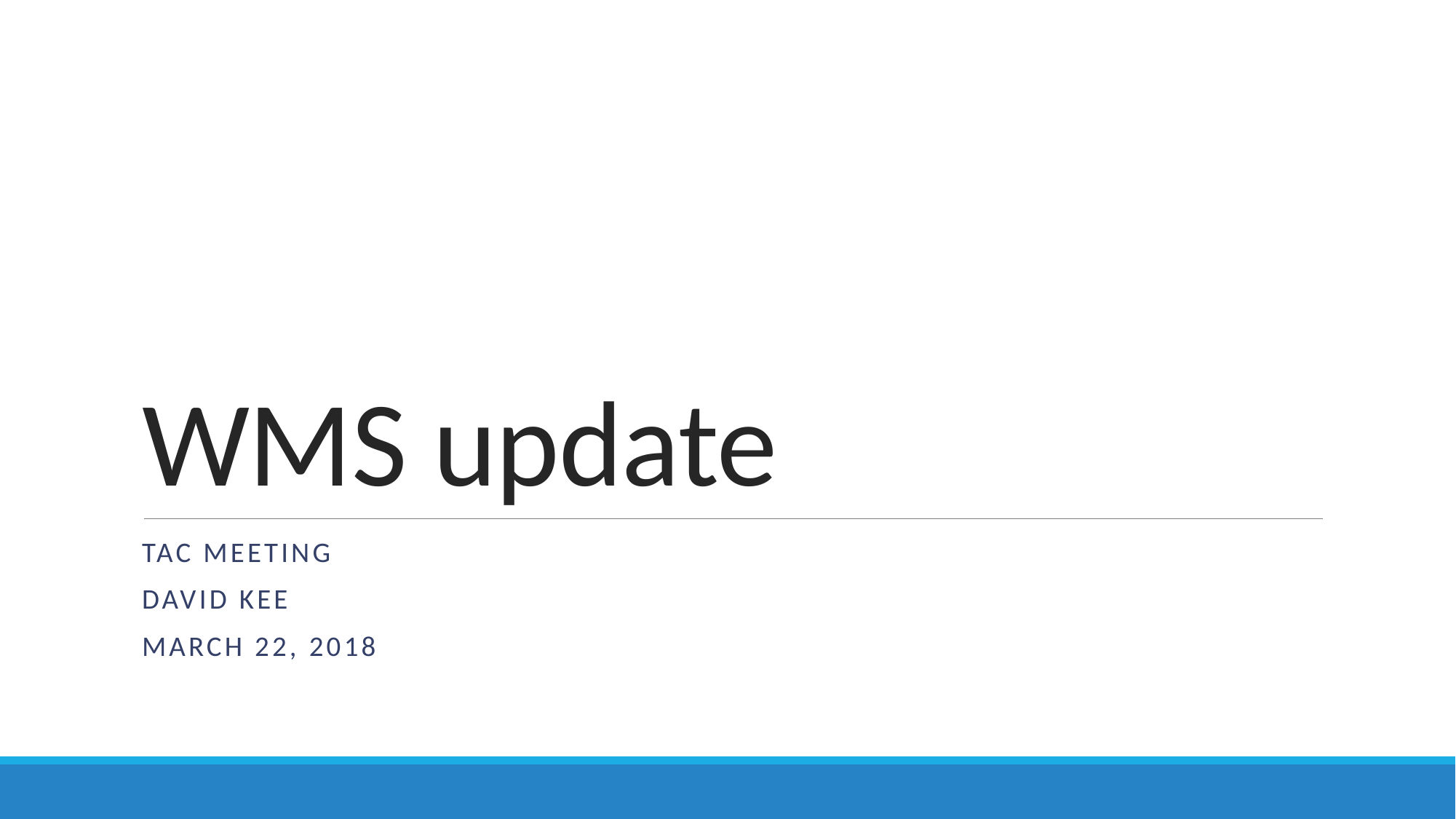

# WMS update
TAC MEETING
David Kee
March 22, 2018